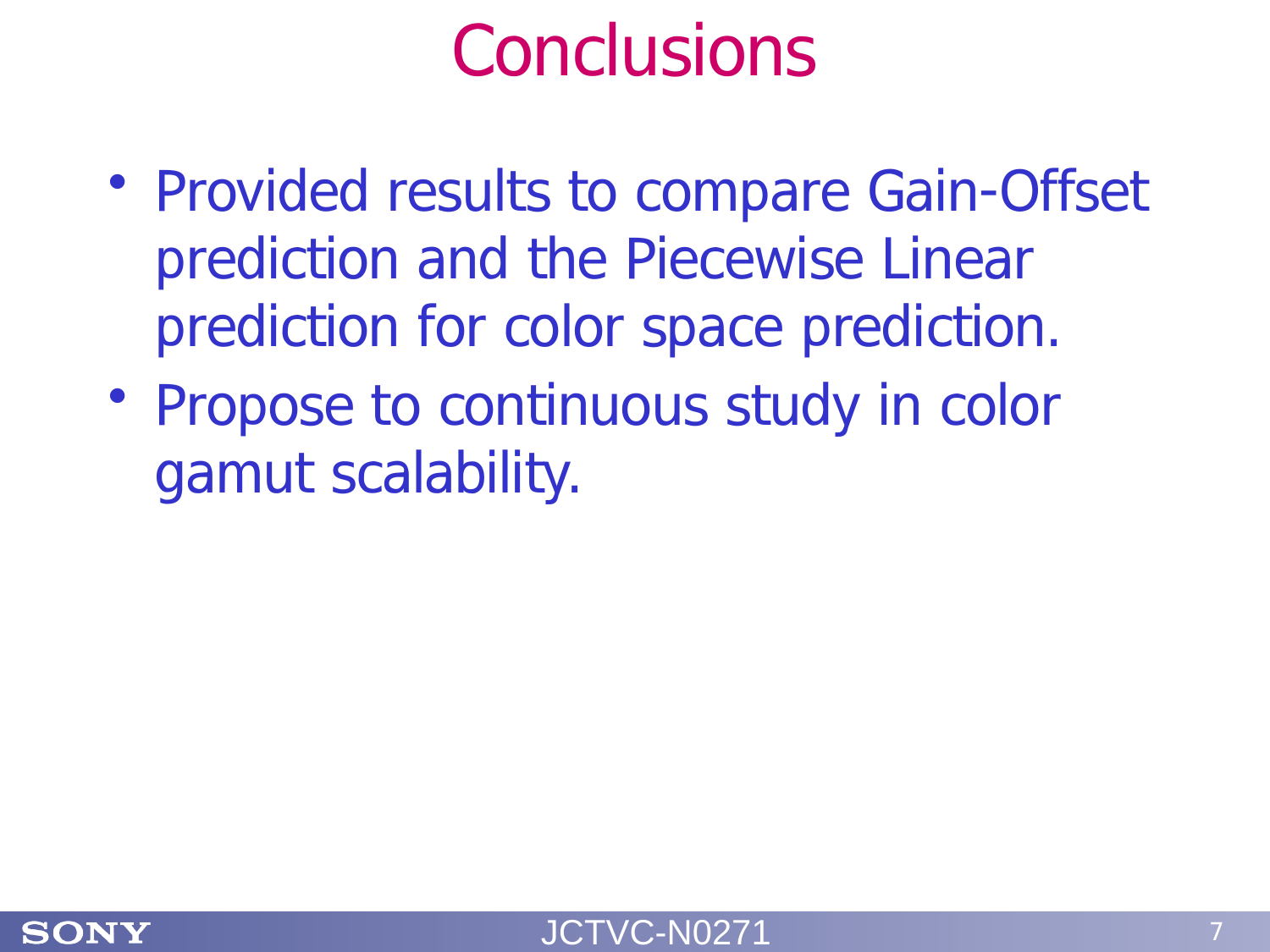

# Conclusions
Provided results to compare Gain-Offset prediction and the Piecewise Linear prediction for color space prediction.
Propose to continuous study in color gamut scalability.
JCTVC-N0271
7